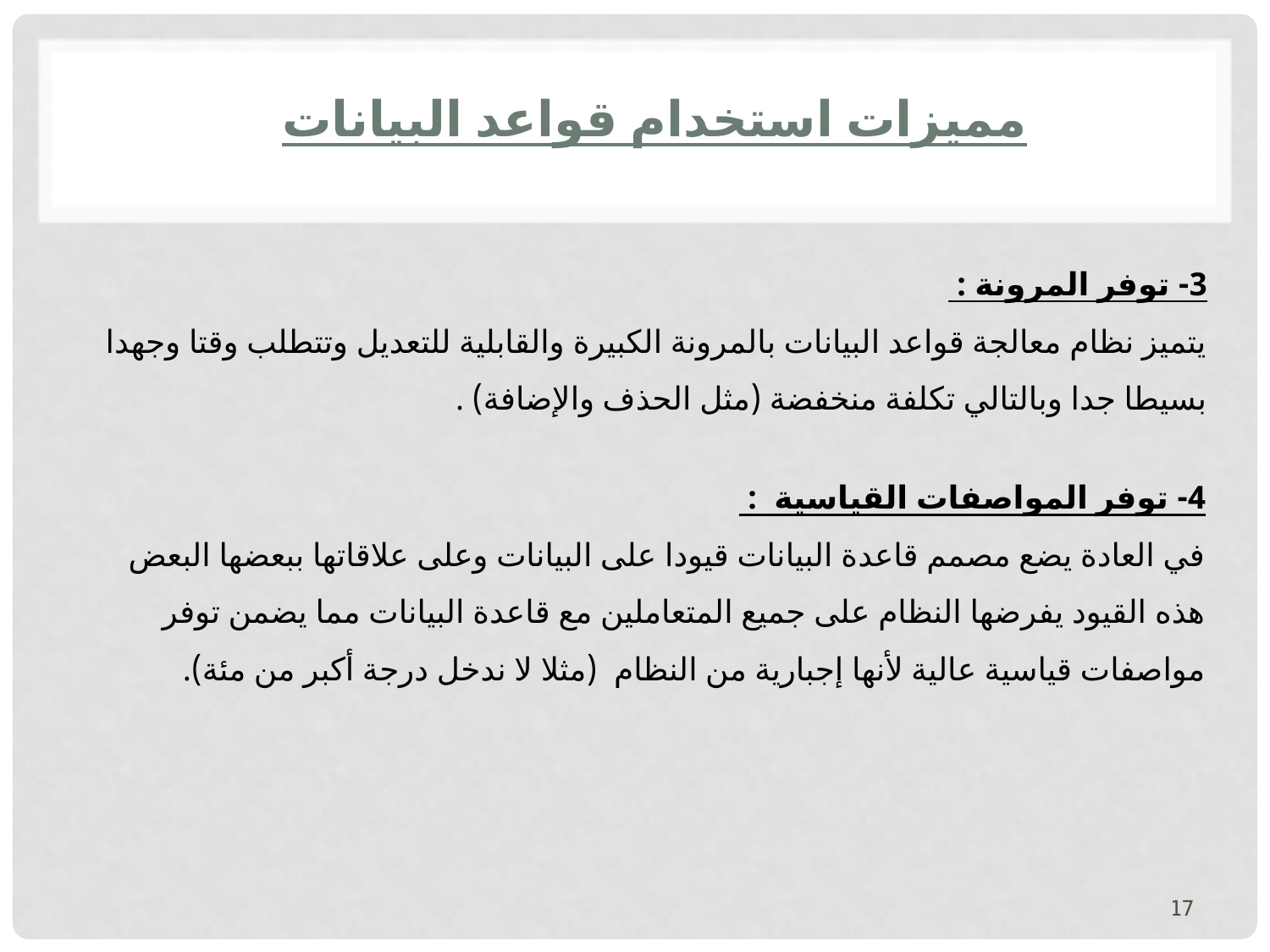

# مميزات استخدام قواعد البيانات
3- توفر المرونة :
يتميز نظام معالجة قواعد البيانات بالمرونة الكبيرة والقابلية للتعديل وتتطلب وقتا وجهدا بسيطا جدا وبالتالي تكلفة منخفضة (مثل الحذف والإضافة) .
4- توفر المواصفات القياسية  :
في العادة يضع مصمم قاعدة البيانات قيودا على البيانات وعلى علاقاتها ببعضها البعض هذه القيود يفرضها النظام على جميع المتعاملين مع قاعدة البيانات مما يضمن توفر مواصفات قياسية عالية لأنها إجبارية من النظام  (مثلا لا ندخل درجة أكبر من مئة).
17